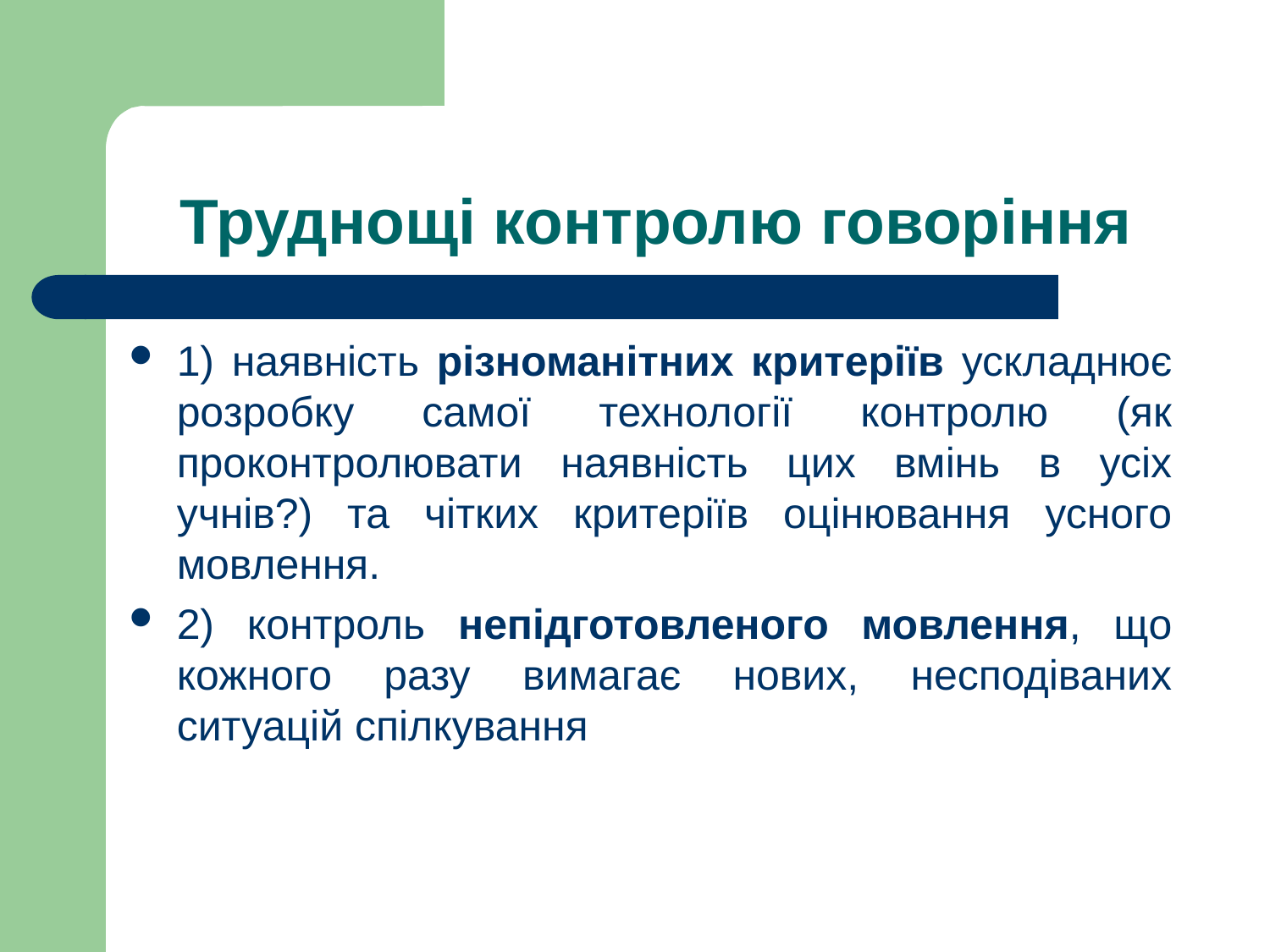

# Труднощі контролю говоріння
1) наявність різноманітних критеріїв ускладнює розробку самої технології контролю (як проконтролювати наявність цих вмінь в усіх учнів?) та чітких критеріїв оцінювання усного мовлення.
2) контроль непідготовленого мовлення, щo кожного разу вимагає нових, несподіваних ситуацій спілкування